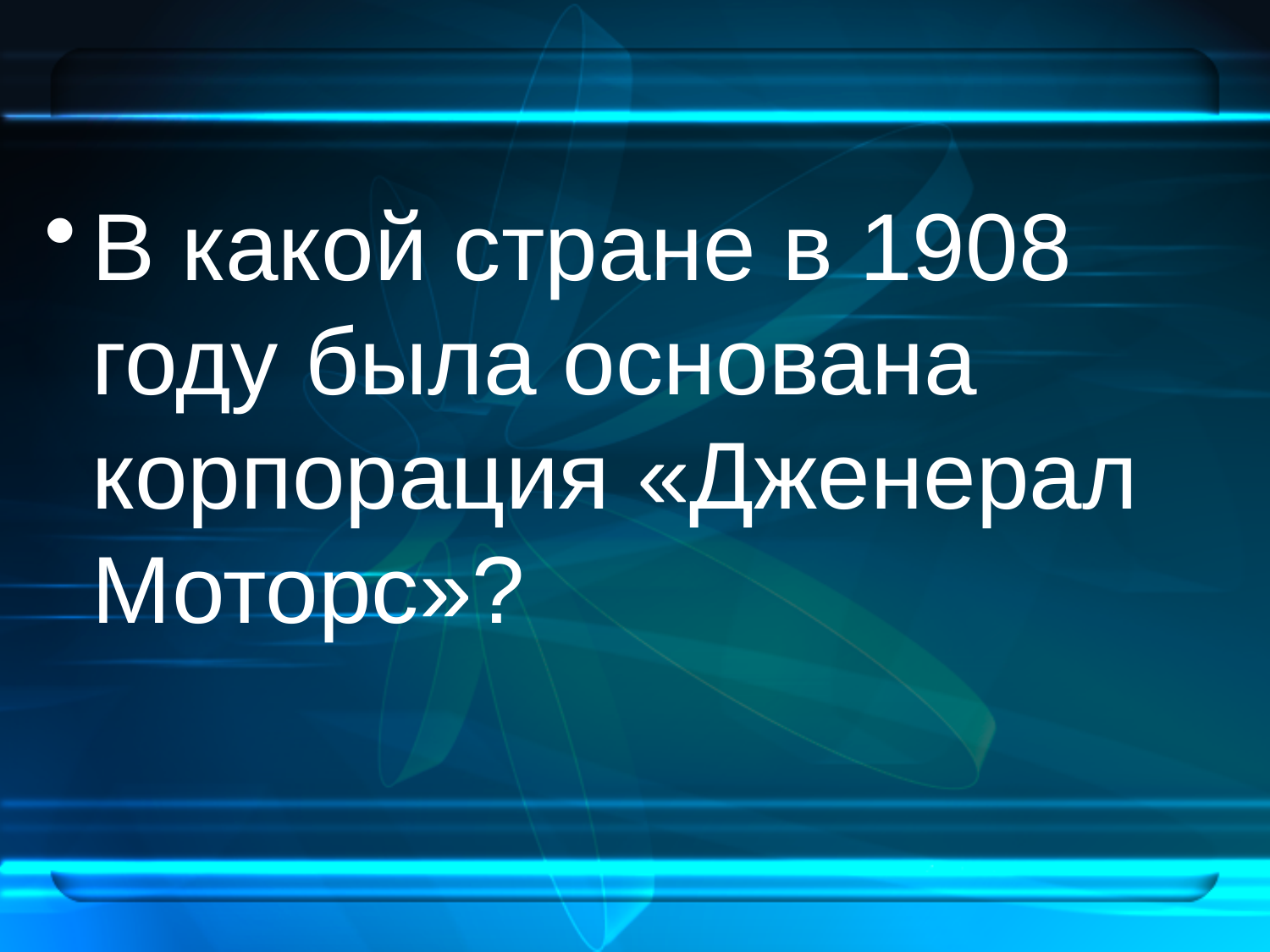

#
В какой стране в 1908 году была основана корпорация «Дженерал Моторс»?